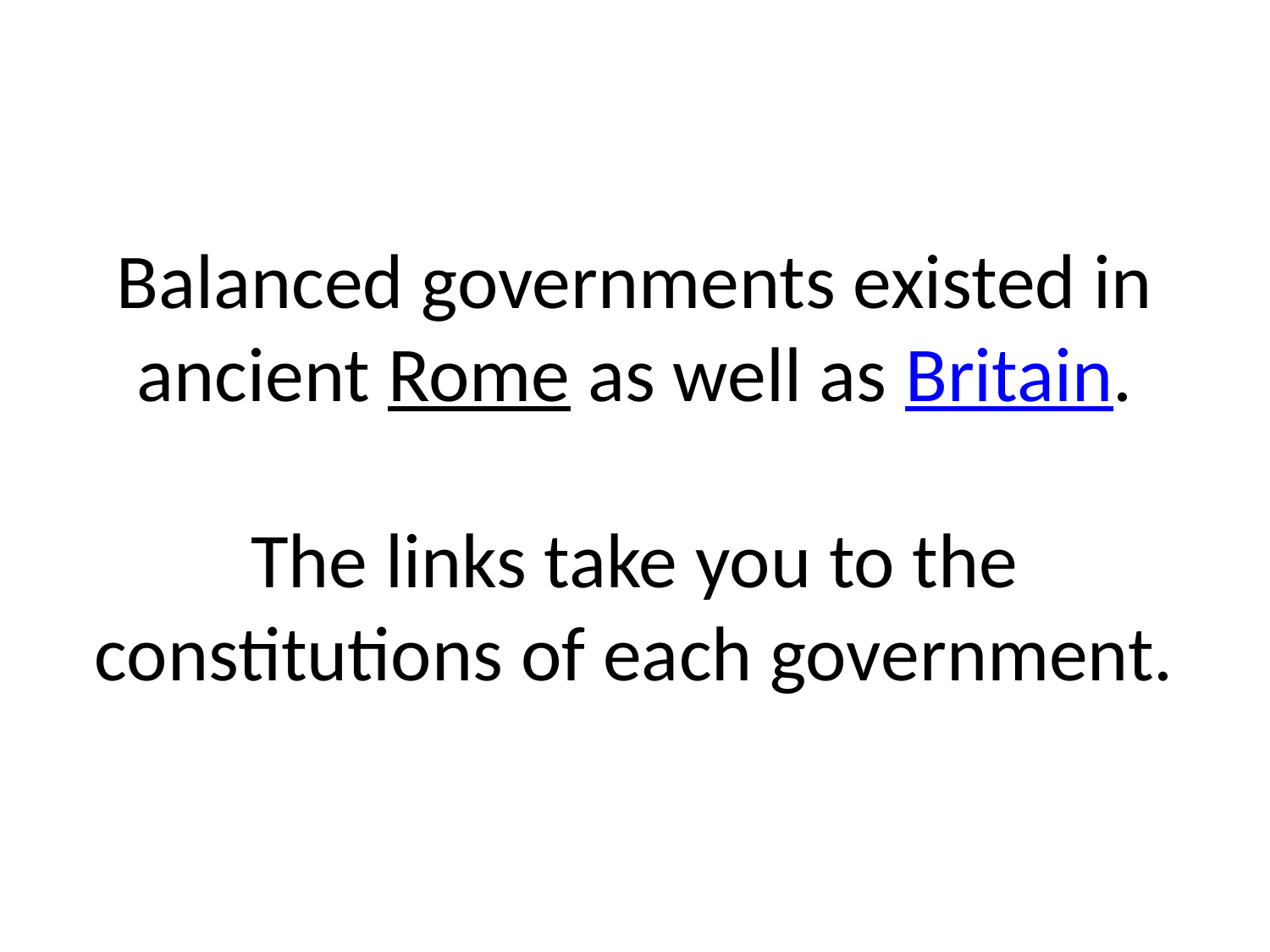

# Balanced governments existed in ancient Rome as well as Britain. The links take you to the constitutions of each government.